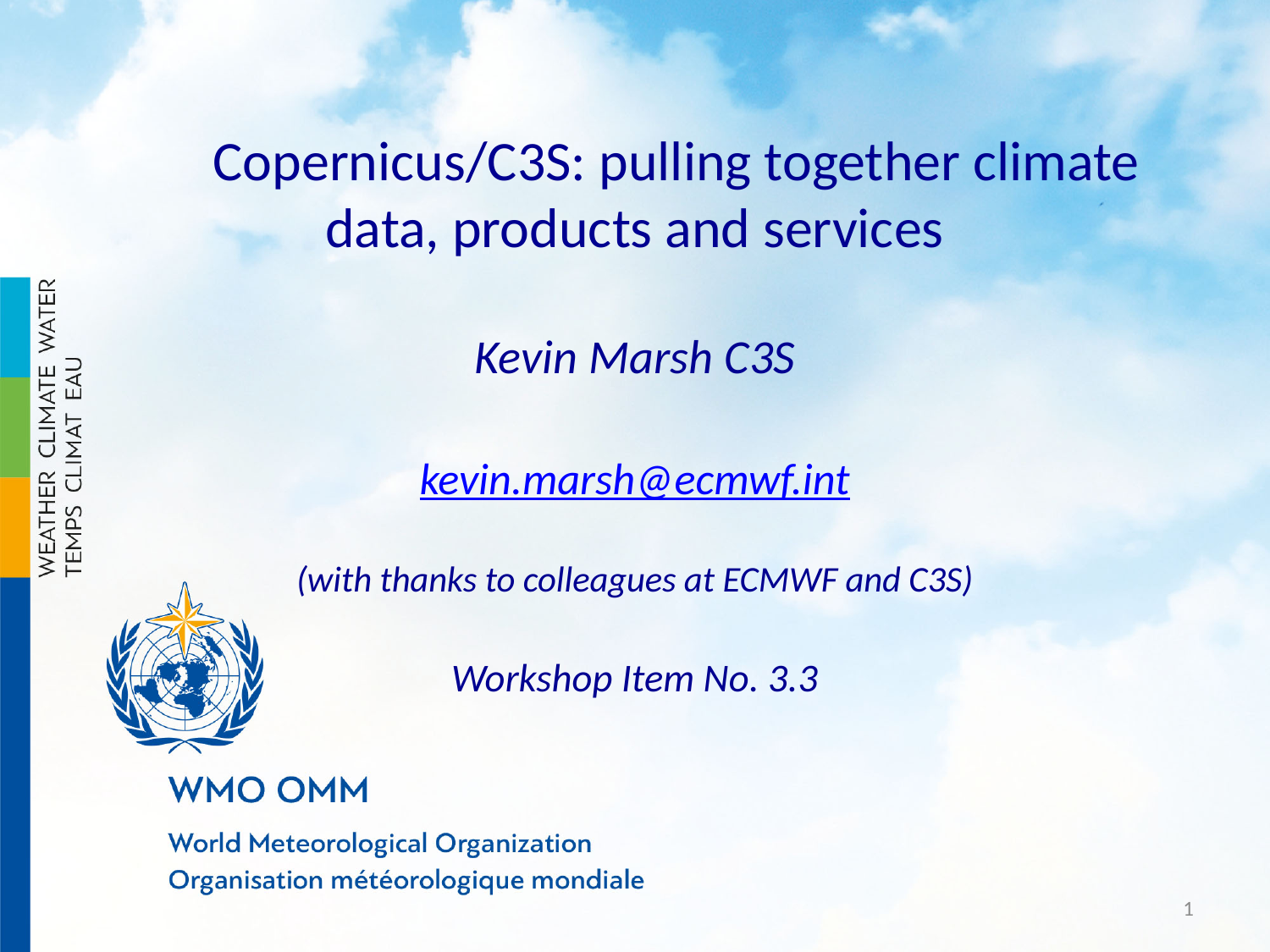

Copernicus/C3S: pulling together climate data, products and services

Kevin Marsh C3S

kevin.marsh@ecmwf.int

(with thanks to colleagues at ECMWF and C3S)

Workshop Item No. 3.3
1